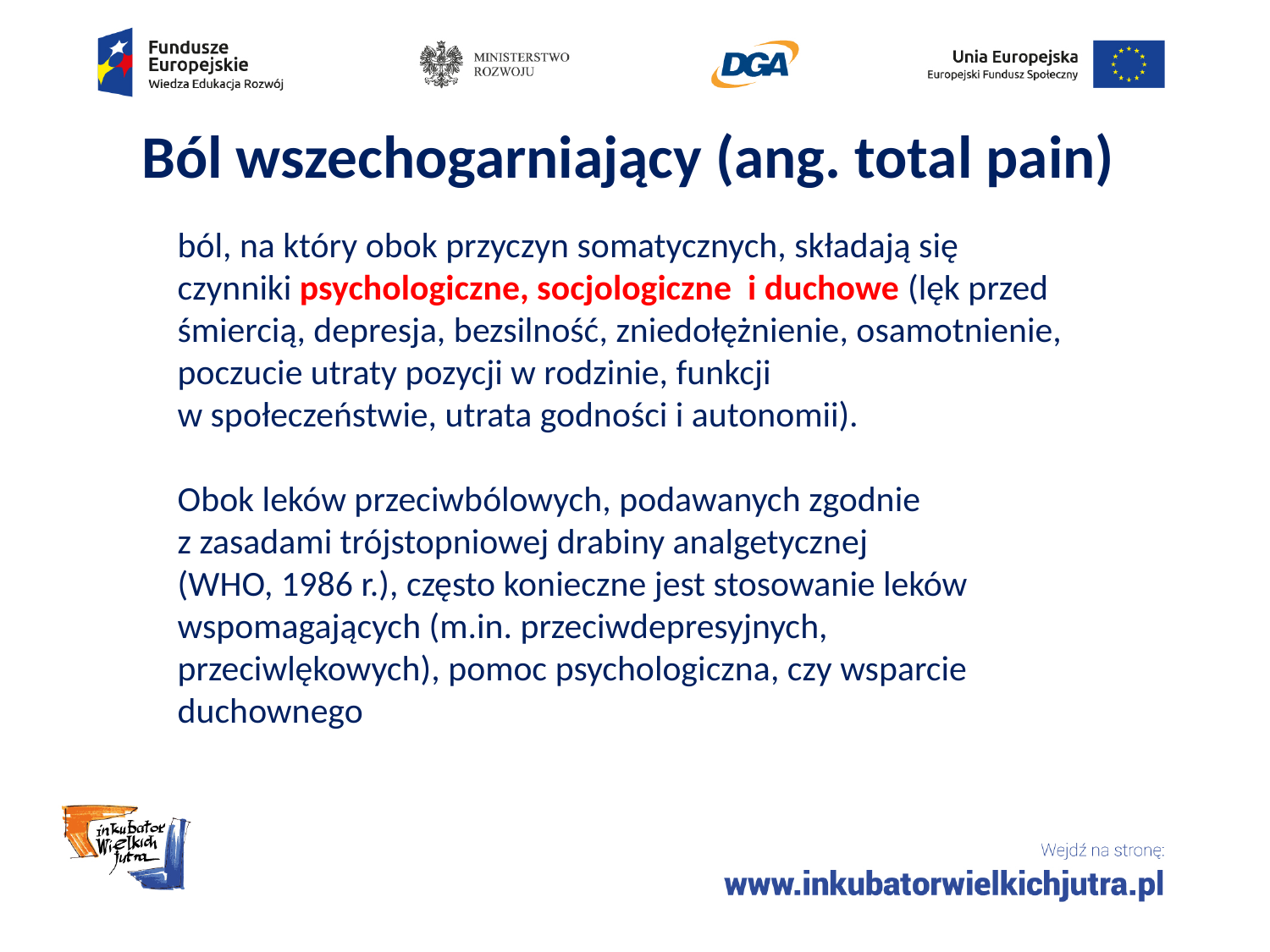

# Ból wszechogarniający (ang. total pain)
ból, na który obok przyczyn somatycznych, składają się
czynniki psychologiczne, socjologiczne  i duchowe (lęk przed
śmiercią, depresja, bezsilność, zniedołężnienie, osamotnienie,
poczucie utraty pozycji w rodzinie, funkcji
w społeczeństwie, utrata godności i autonomii).

Obok leków przeciwbólowych, podawanych zgodnie
z zasadami trójstopniowej drabiny analgetycznej
(WHO, 1986 r.), często konieczne jest stosowanie leków
wspomagających (m.in. przeciwdepresyjnych,
przeciwlękowych), pomoc psychologiczna, czy wsparcie
duchownego